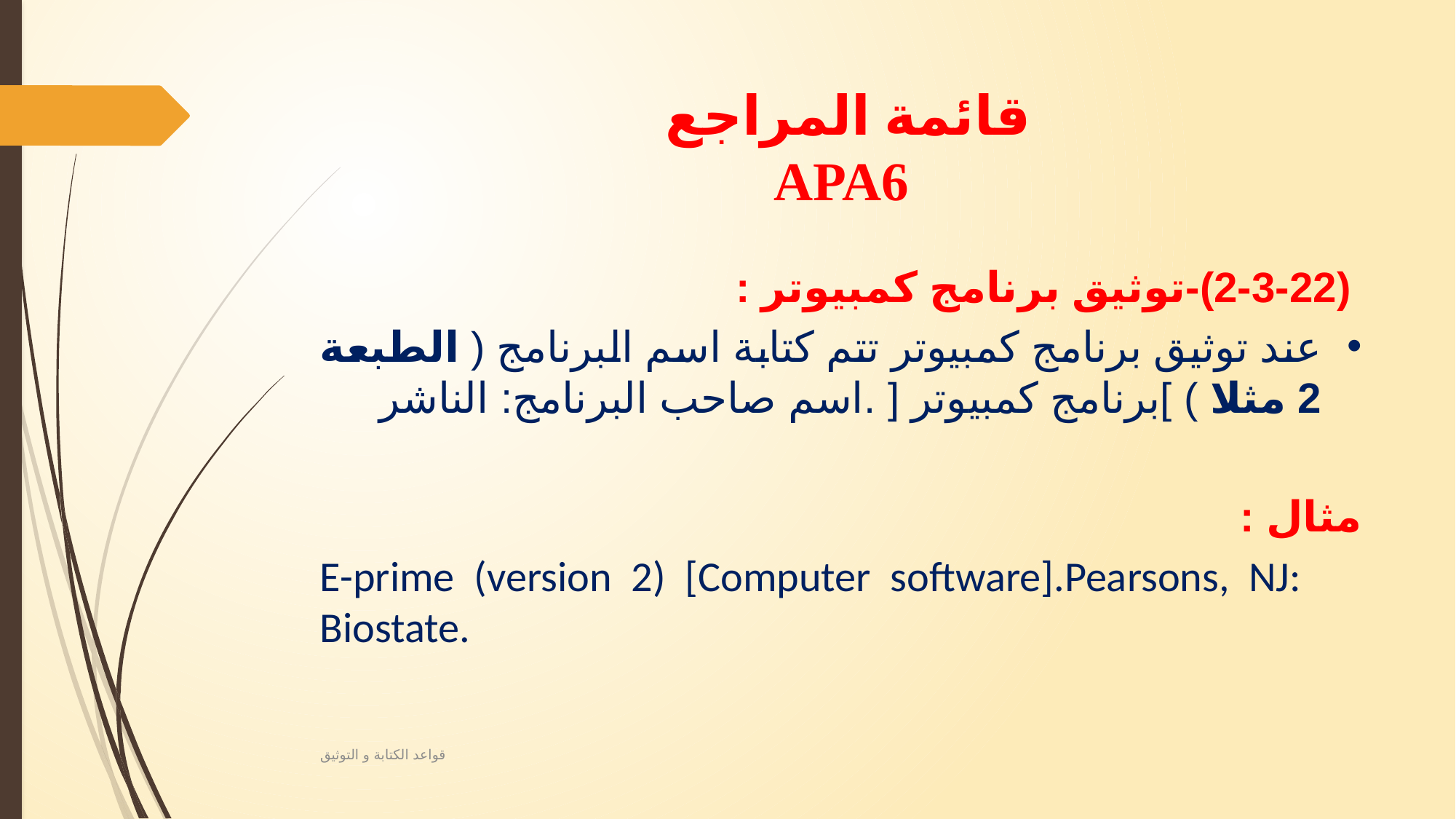

# قائمة المراجع APA6
 (2-3-22)-توثيق برنامج كمبيوتر :
عند توثيق برنامج كمبيوتر تتم كتابة اسم البرنامج ( الطبعة 2 مثلا ) ]برنامج كمبيوتر [ .اسم صاحب البرنامج: الناشر

مثال :
E-prime (version 2) [Computer software].Pearsons, NJ: 	Biostate.

قواعد الكتابة و التوثيق